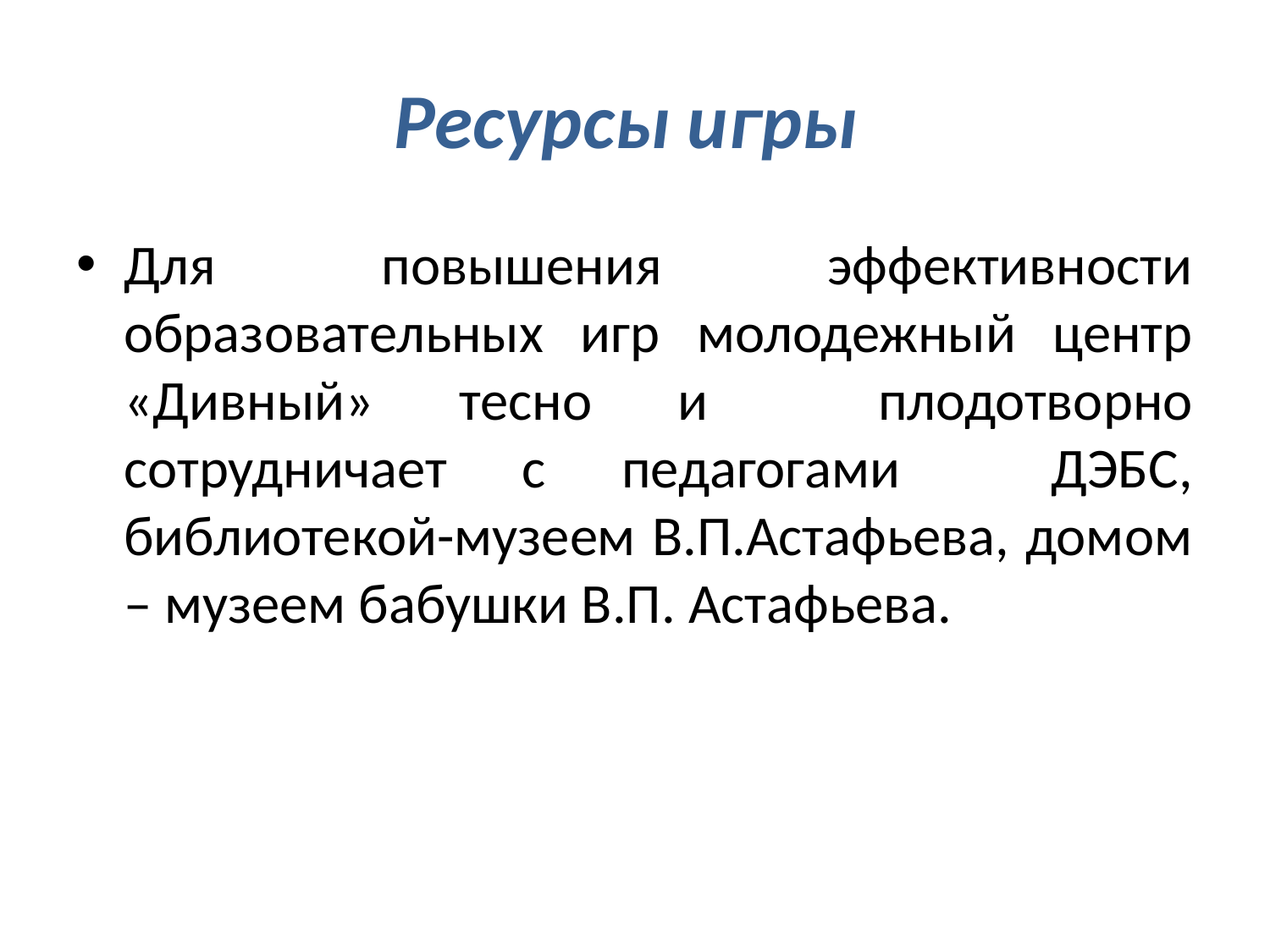

# Ресурсы игры
Для повышения эффективности образовательных игр молодежный центр «Дивный» тесно и  плодотворно сотрудничает с педагогами  ДЭБС, библиотекой-музеем В.П.Астафьева, домом – музеем бабушки В.П. Астафьева.